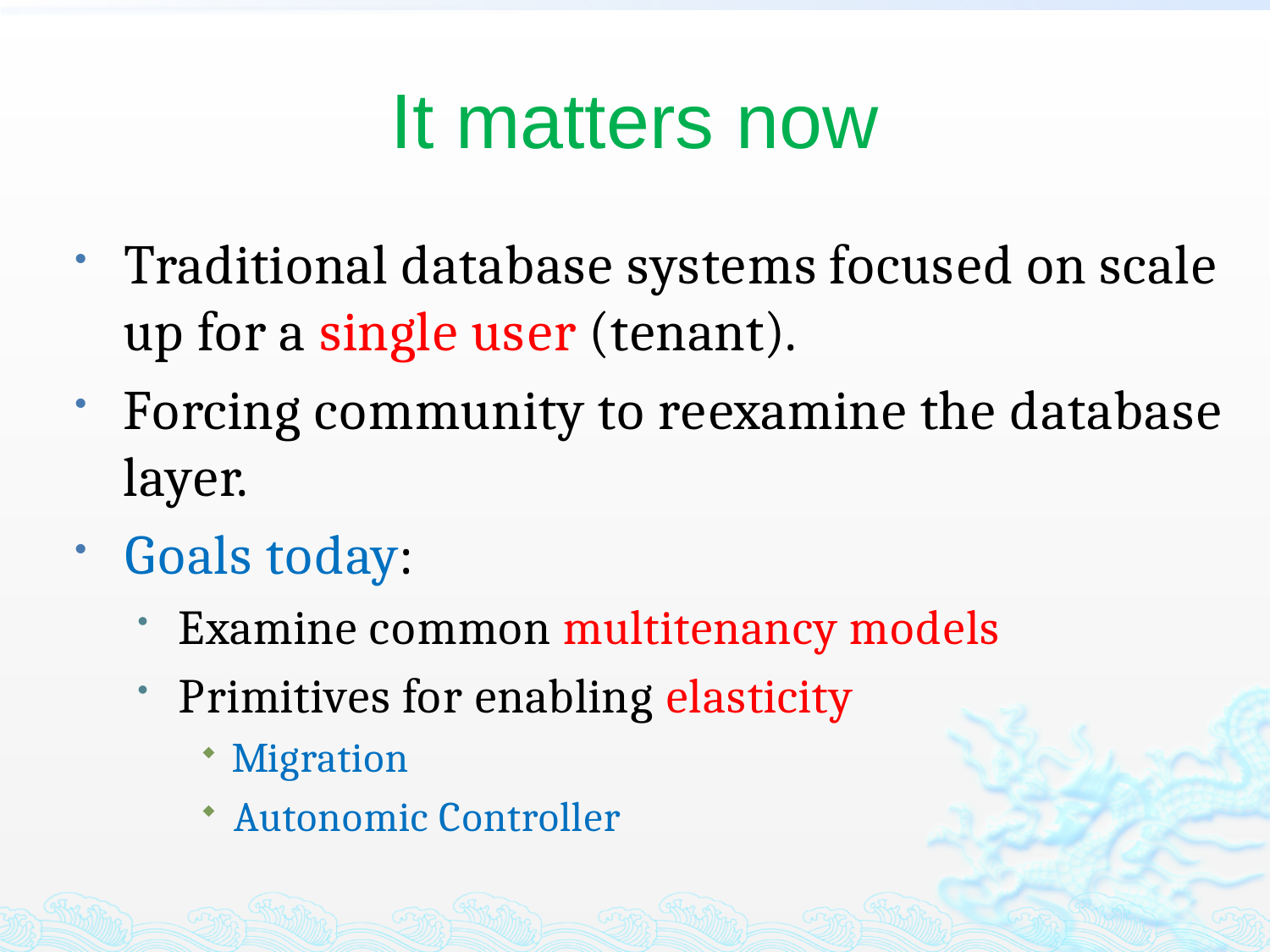

# It matters now
Traditional database systems focused on scale up for a single user (tenant).
Forcing community to reexamine the database layer.
Goals today:
Examine common multitenancy models
Primitives for enabling elasticity
Migration
Autonomic Controller